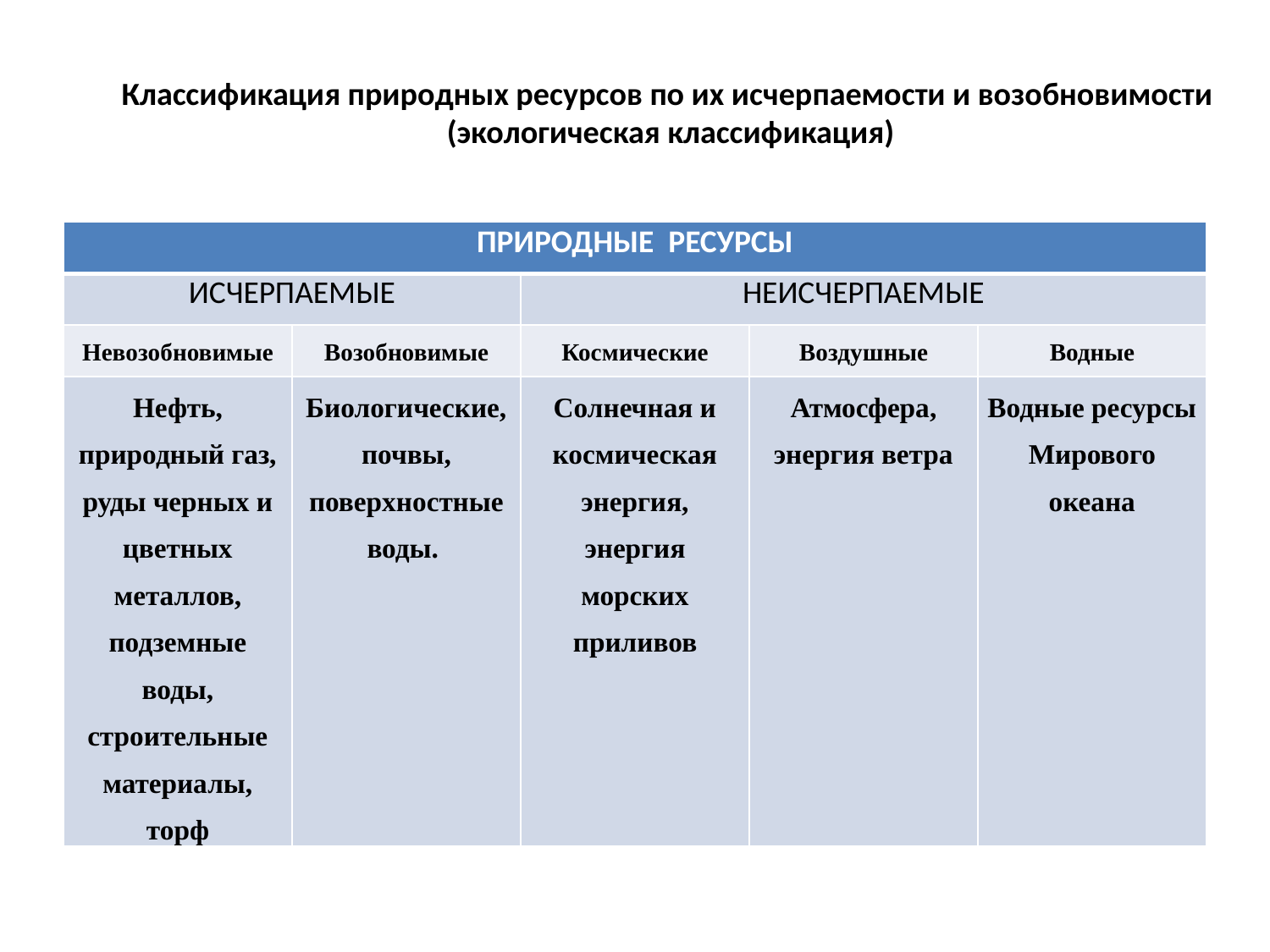

# Классификация природных ресурсов по их исчерпаемости и возобновимости (экологическая классификация)
| ПРИРОДНЫЕ РЕСУРСЫ |  |  |  |  |
| --- | --- | --- | --- | --- |
| ИСЧЕРПАЕМЫЕ |  | НЕИСЧЕРПАЕМЫЕ |  |  |
| Невозобновимые | Возобновимые | Космические | Воздушные | Водные |
| Нефть, природный газ, руды черных и цветных металлов, подземные воды, строительные материалы, торф | Биологические, почвы, поверхностные воды. | Солнечная и космическая энергия, энергия морских приливов | Атмосфера, энергия ветра | Водные ресурсы Мирового океана |